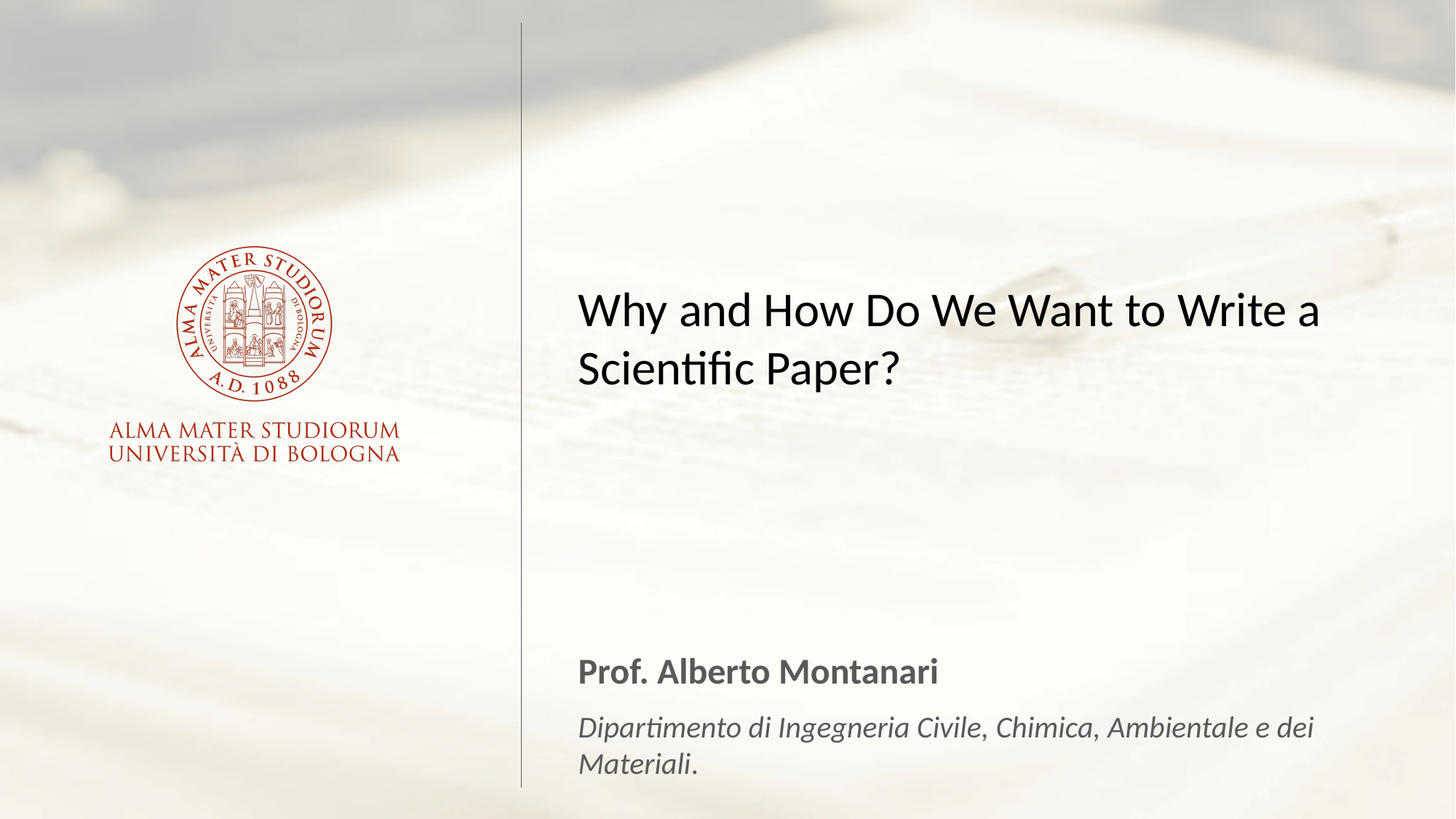

# Why and How Do We Want to Write a Scientific Paper?
Prof. Alberto Montanari
Dipartimento di Ingegneria Civile, Chimica, Ambientale e dei Materiali.